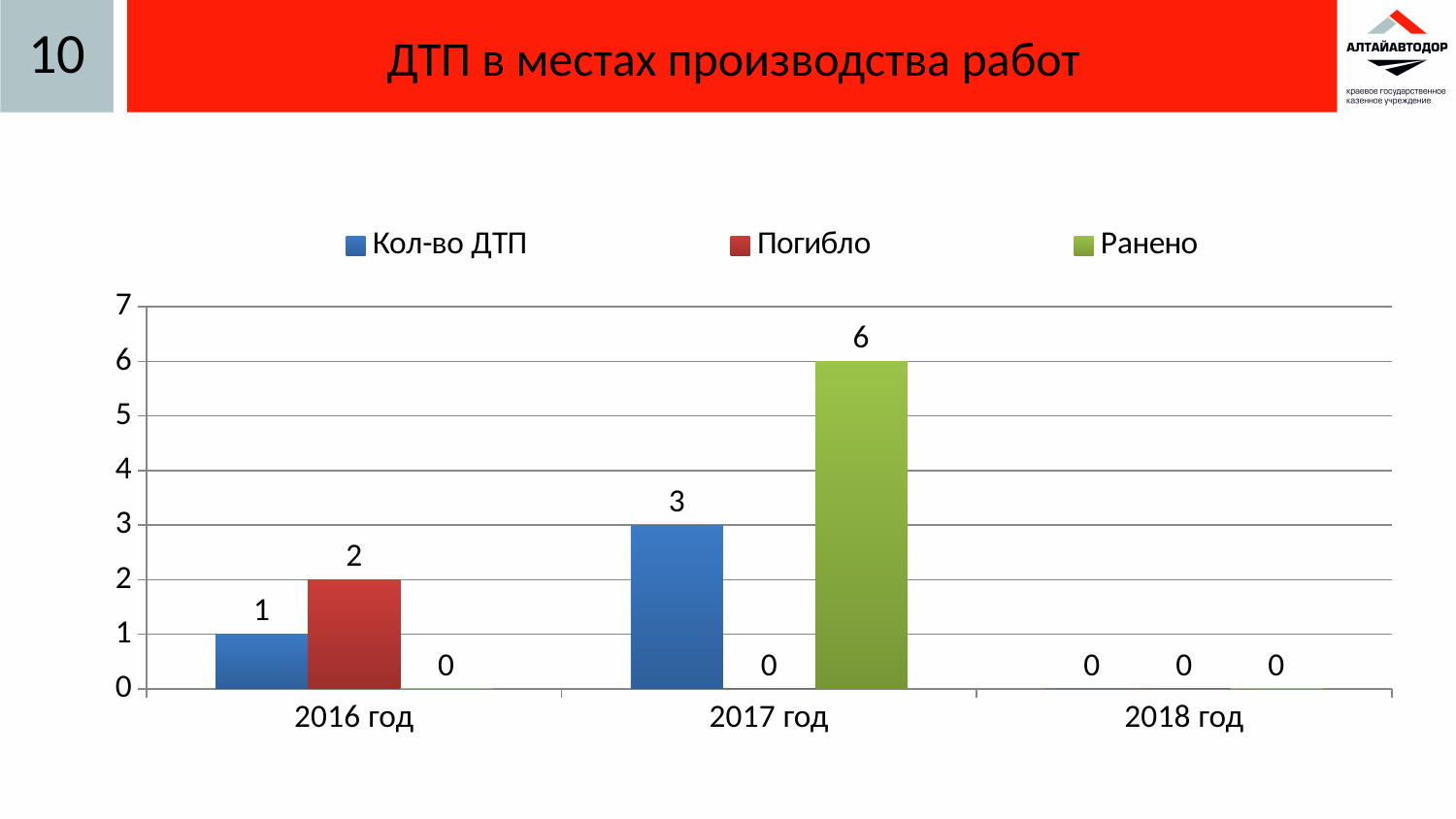

# ДТП в местах производства работ
10

### Chart

| Category | Кол-во ДТП | Погибло | Ранено |
|---|---|---|---|
| 2016 год | 1.0 | 2.0 | 0.0 |
| 2017 год | 3.0 | 0.0 | 6.0 |
| 2018 год | 0.0 | 0.0 | 0.0 |